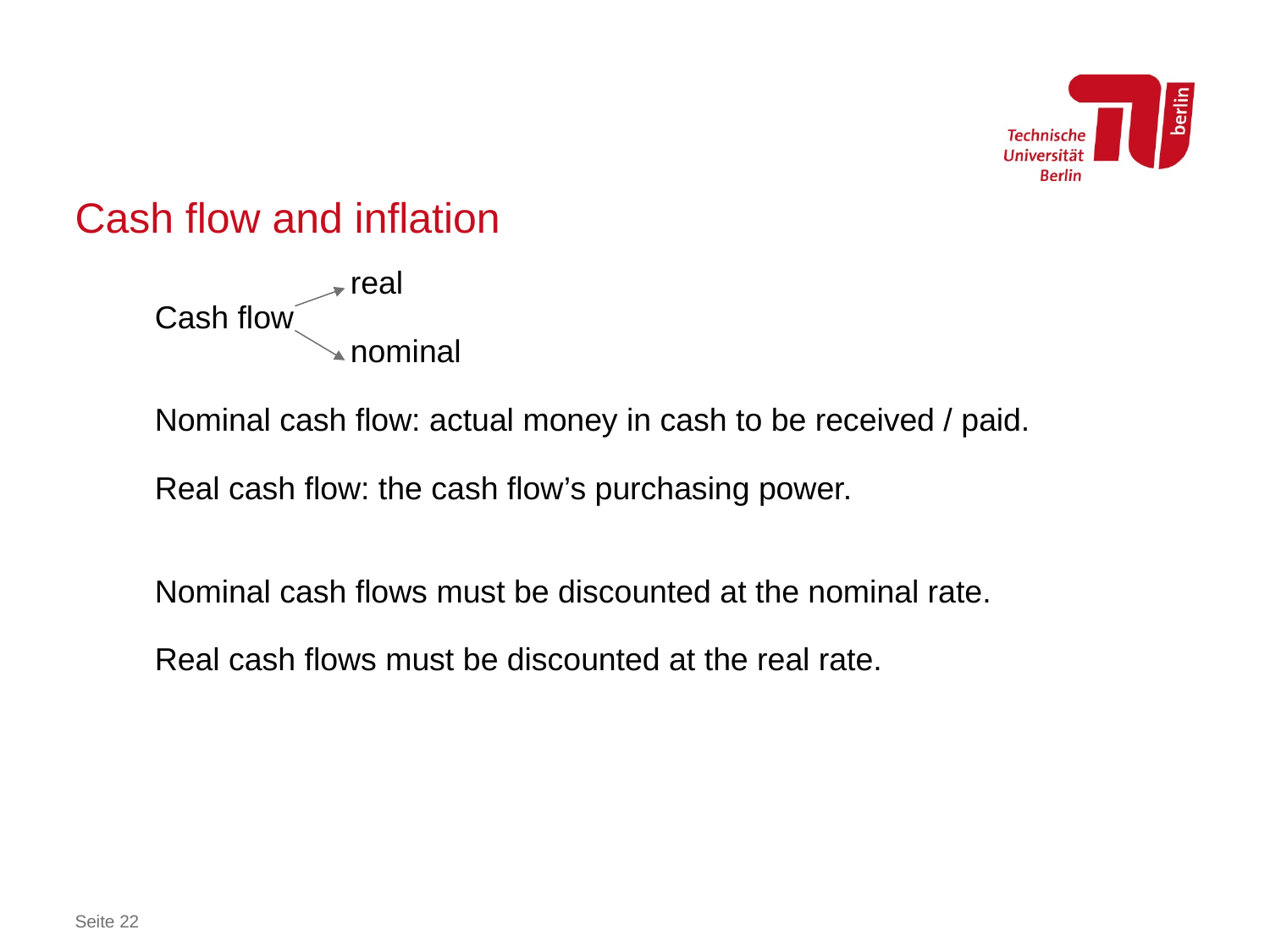

# Cash flow and inflation
                      real
Cash flow
                      nominal

Nominal cash flow: actual money in cash to be received / paid.

Real cash flow: the cash flow’s purchasing power.

Nominal cash flows must be discounted at the nominal rate.

Real cash flows must be discounted at the real rate.
Seite 22